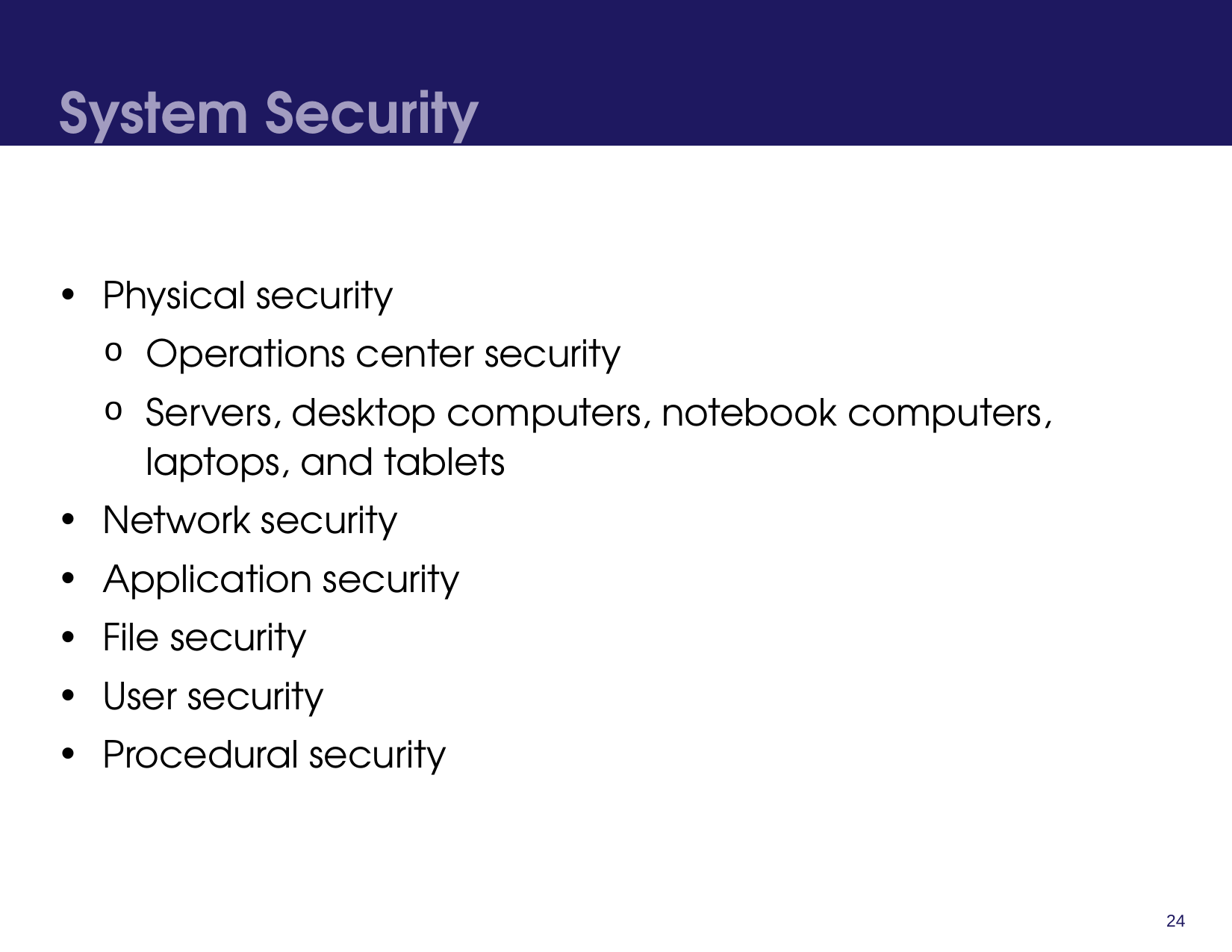

# System Security
Physical security
Operations center security
Servers, desktop computers, notebook computers, laptops, and tablets
Network security
Application security
File security
User security
Procedural security
24